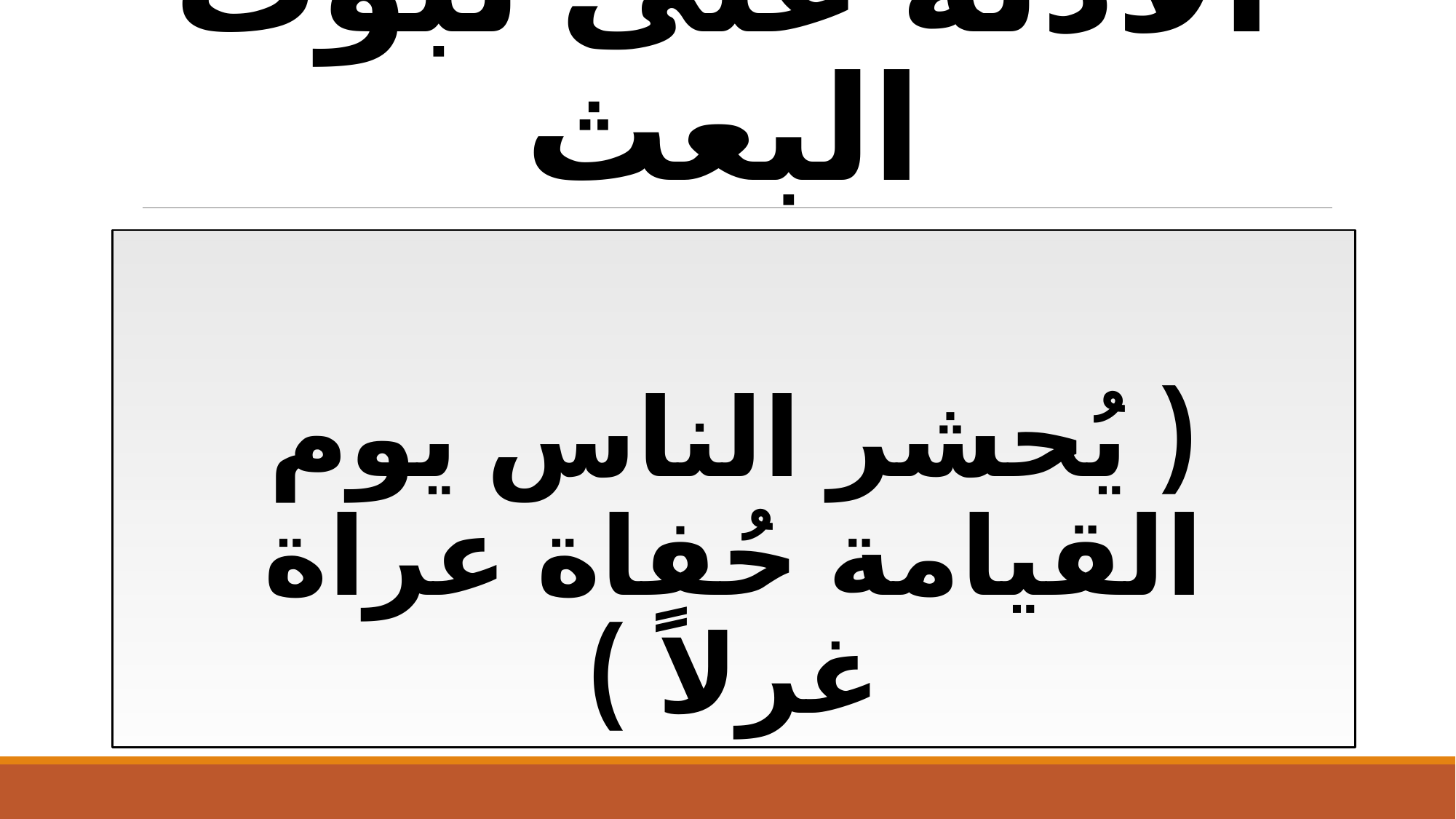

# الأدلة على ثبوت البعث

( يُحشر الناس يوم القيامة حُفاة عراة غرلاً )